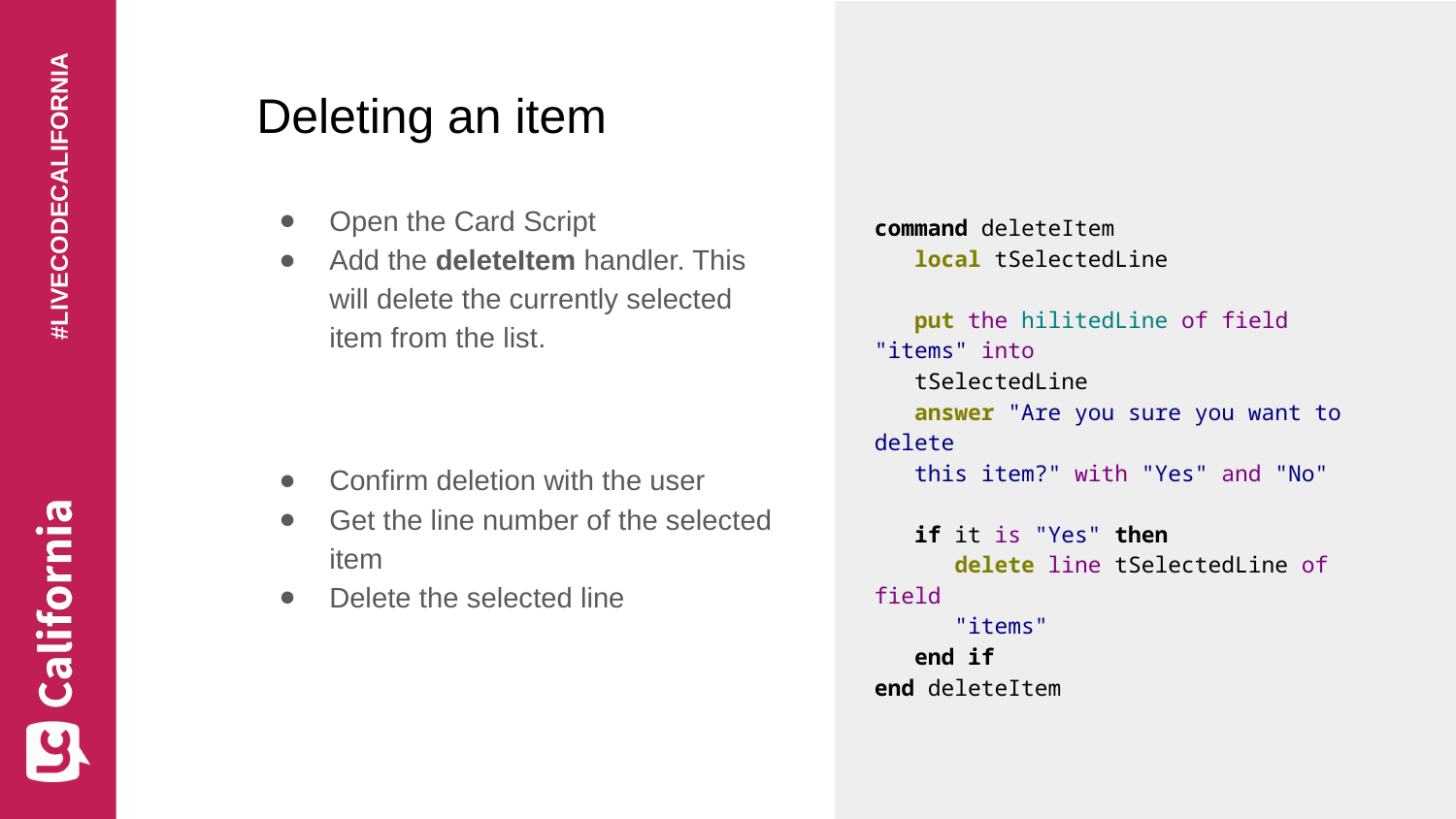

# Deleting an item
Open the Card Script
Add the deleteItem handler. This will delete the currently selected item from the list.

Confirm deletion with the user
Get the line number of the selected item
Delete the selected line

command deleteItem
   local tSelectedLine

   put the hilitedLine of field "items" into
   tSelectedLine
   answer "Are you sure you want to delete
   this item?" with "Yes" and "No"

   if it is "Yes" then
      delete line tSelectedLine of field
      "items"
   end if
end deleteItem